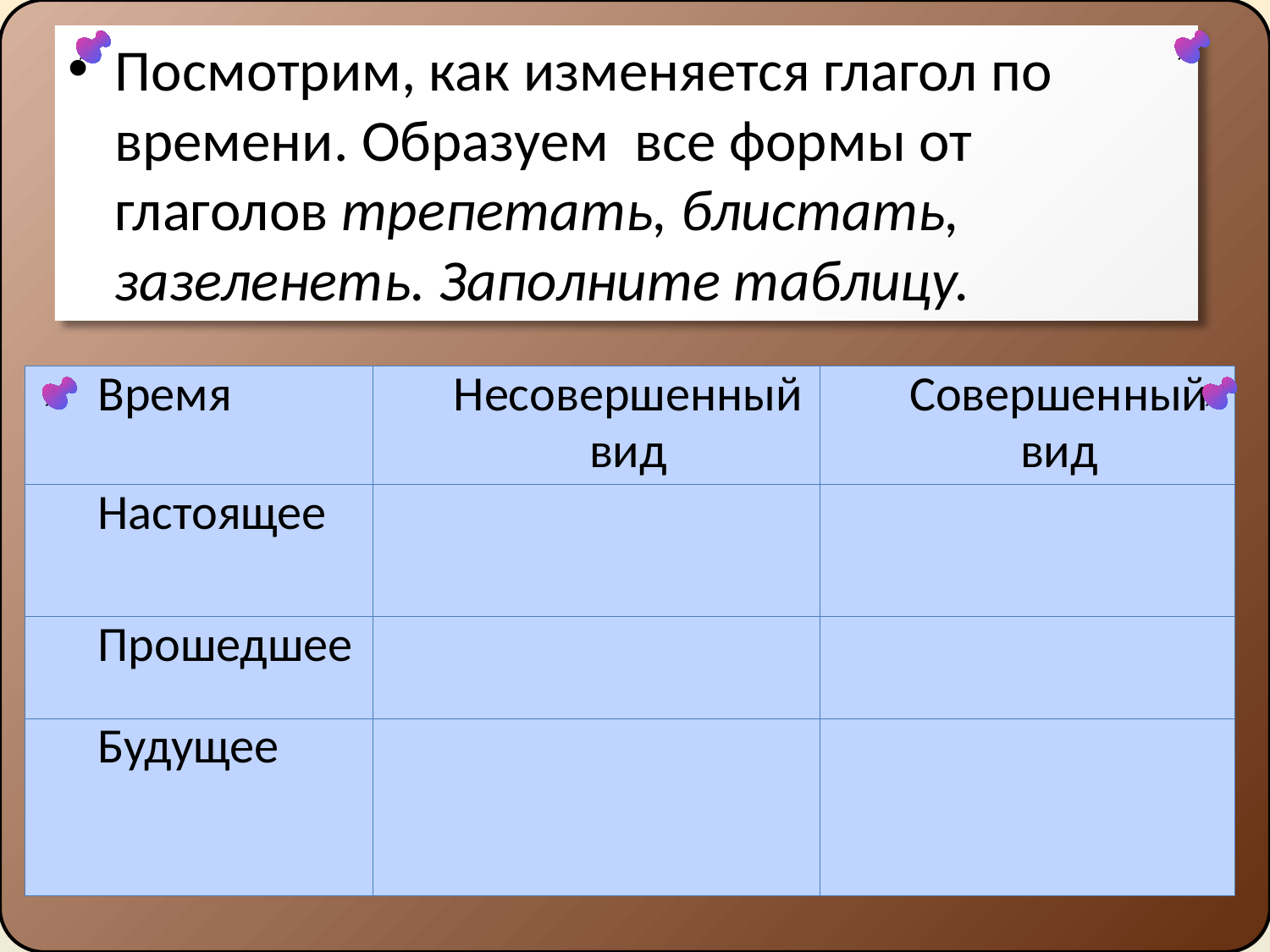

Посмотрим, как изменяется глагол по времени. Образуем  все формы от глаголов трепетать, блистать, зазеленеть. Заполните таблицу.

| Время | Несовершенный вид | Совершенный вид |
| --- | --- | --- |
| Настоящее |  |  |
| Прошедшее |  |  |
| Будущее |  |  |